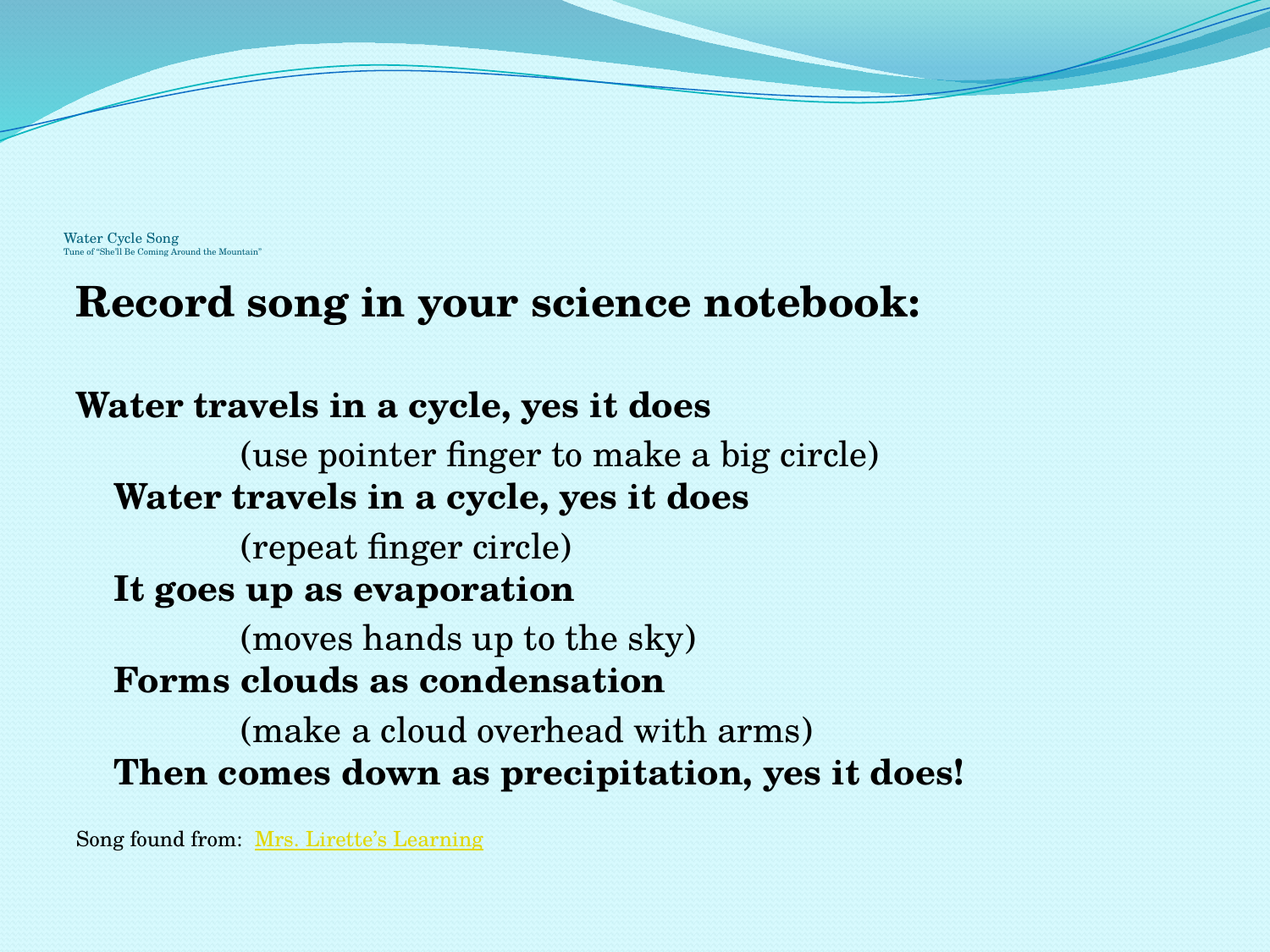

# Water Cycle Song Tune of “She’ll Be Coming Around the Mountain”
Record song in your science notebook:

Water travels in a cycle, yes it does
		(use pointer finger to make a big circle)
Water travels in a cycle, yes it does
		(repeat finger circle)
It goes up as evaporation
		(moves hands up to the sky)
Forms clouds as condensation
		(make a cloud overhead with arms)
Then comes down as precipitation, yes it does!

Song found from:  Mrs. Lirette’s Learning